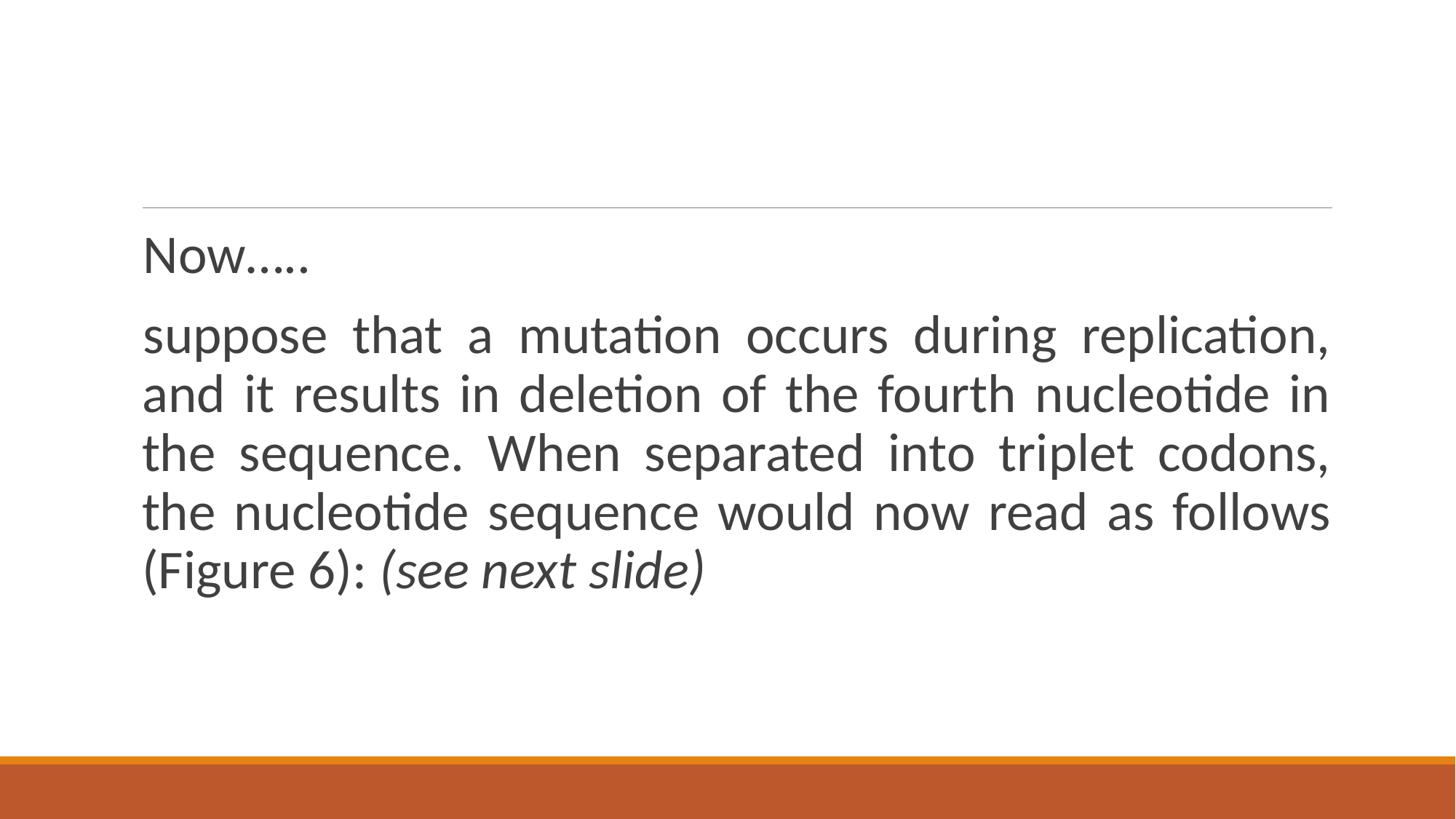

#
Now…..
suppose that a mutation occurs during replication, and it results in deletion of the fourth nucleotide in the sequence. When separated into triplet codons, the nucleotide sequence would now read as follows (Figure 6): (see next slide)